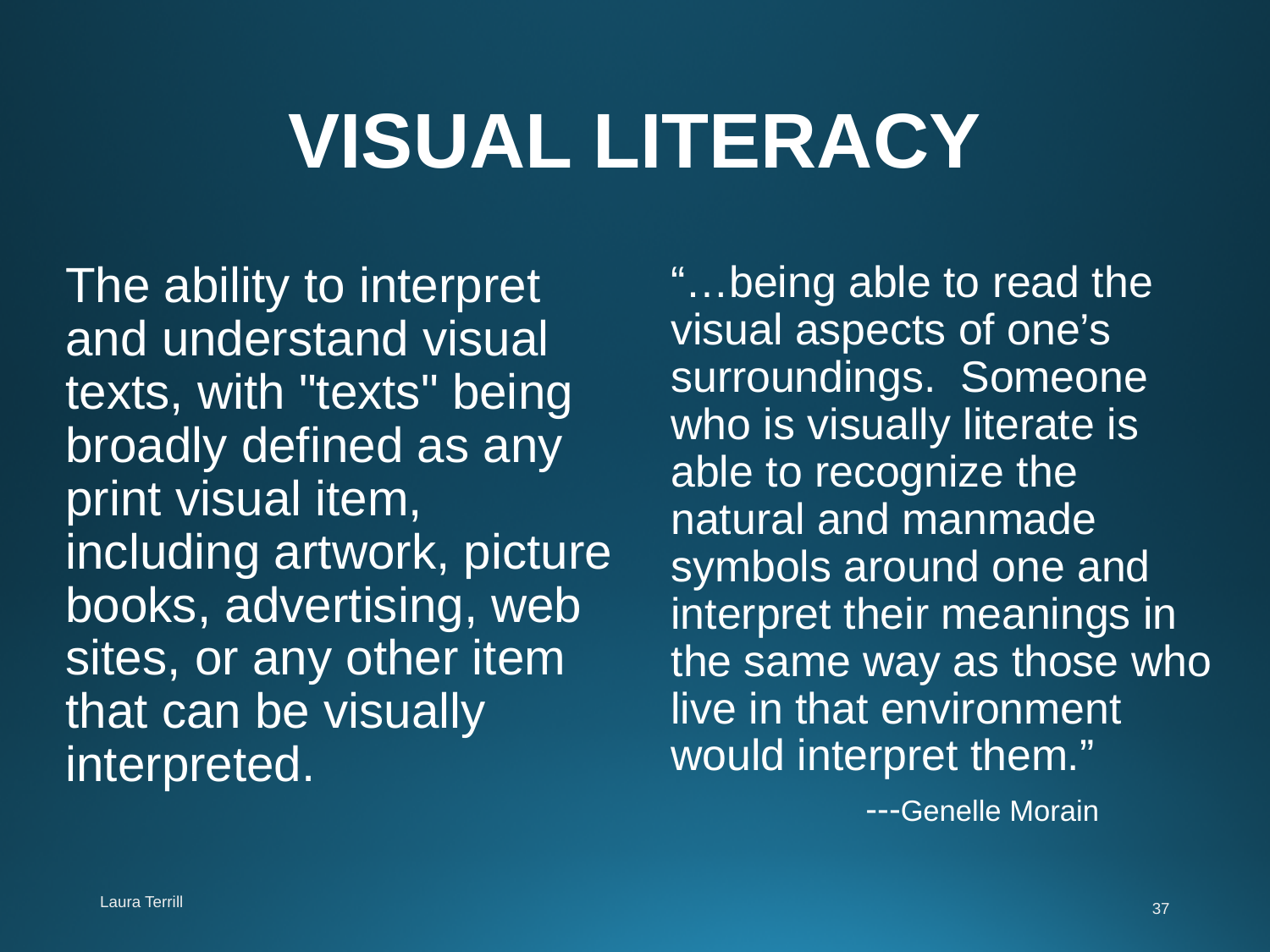

# VISUAL LITERACY
“…being able to read the visual aspects of one’s surroundings.  Someone who is visually literate is able to recognize the natural and manmade symbols around one and interpret their meanings in the same way as those who live in that environment would interpret them.”
                    ---Genelle Morain

The ability to interpret and understand visual texts, with "texts" being broadly defined as any print visual item, including artwork, picture books, advertising, web sites, or any other item that can be visually interpreted.
Laura Terrill
37